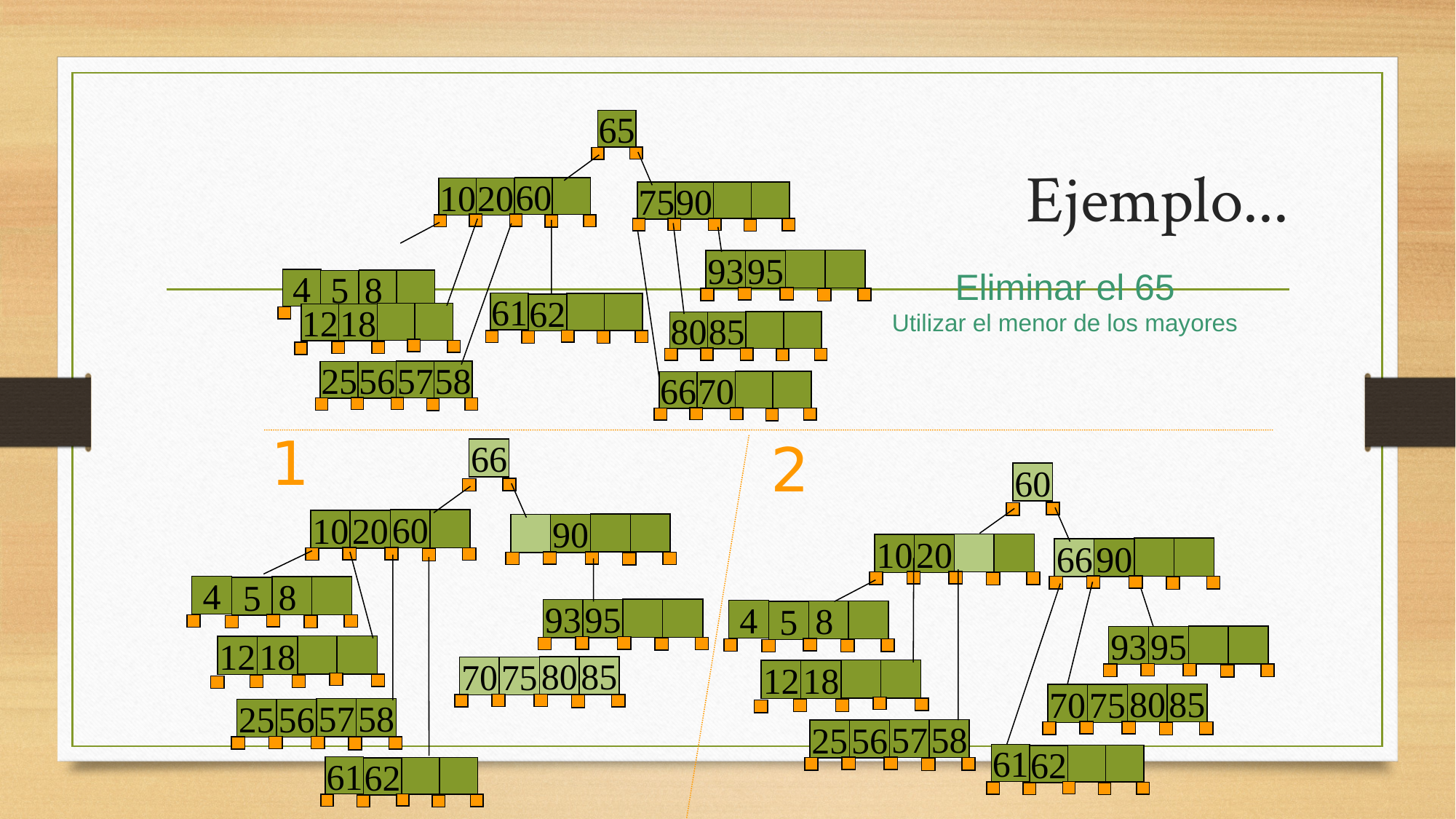

65
# Ejemplo...

60

10
20

75
90

93
95
Eliminar el 65
Utilizar el menor de los mayores
4
8

5

61

62

12
18

80
85

57
58
25
56

66
70

1
2

66
60

60

10
20

90

10
20

66
90

4
8

5

93
95

4
8

5

93
95

12
18

80
85
70
75

12
18

80
85
70
75

57
58
25
56

57
58
25
56

61

62

61

62